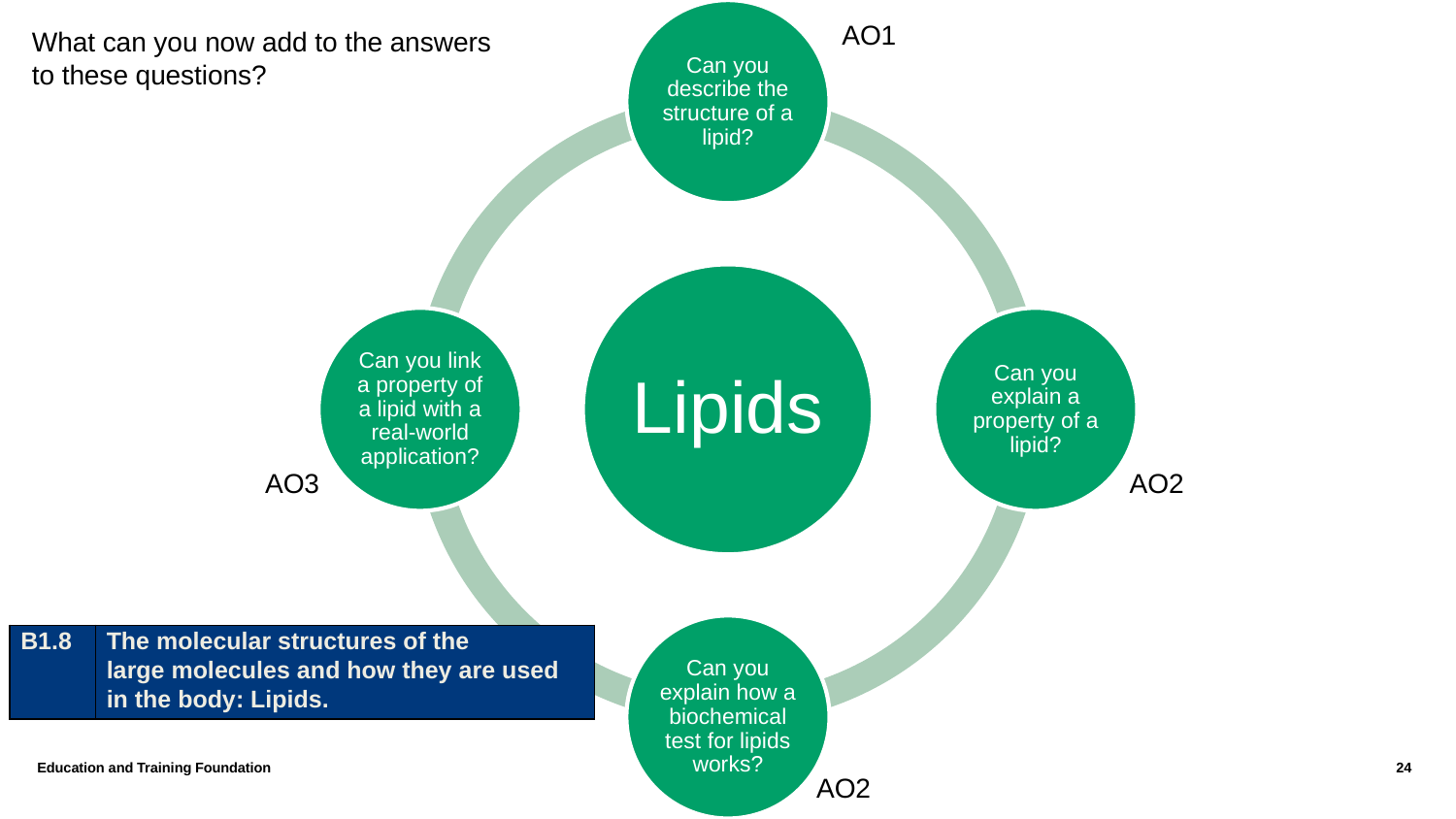

Lipids
Can you describe the structure of a lipid?
Can you explain a property of a lipid?
Can you explain how a biochemical test for lipids works?
Can you link a property of a lipid with a real-world application?
What can you now add to the answers to these questions?
AO1
AO3
AO2
| B1.8 | The molecular structures of the large molecules and how they are used in the body: Lipids. |
| --- | --- |
Education and Training Foundation
24
AO2